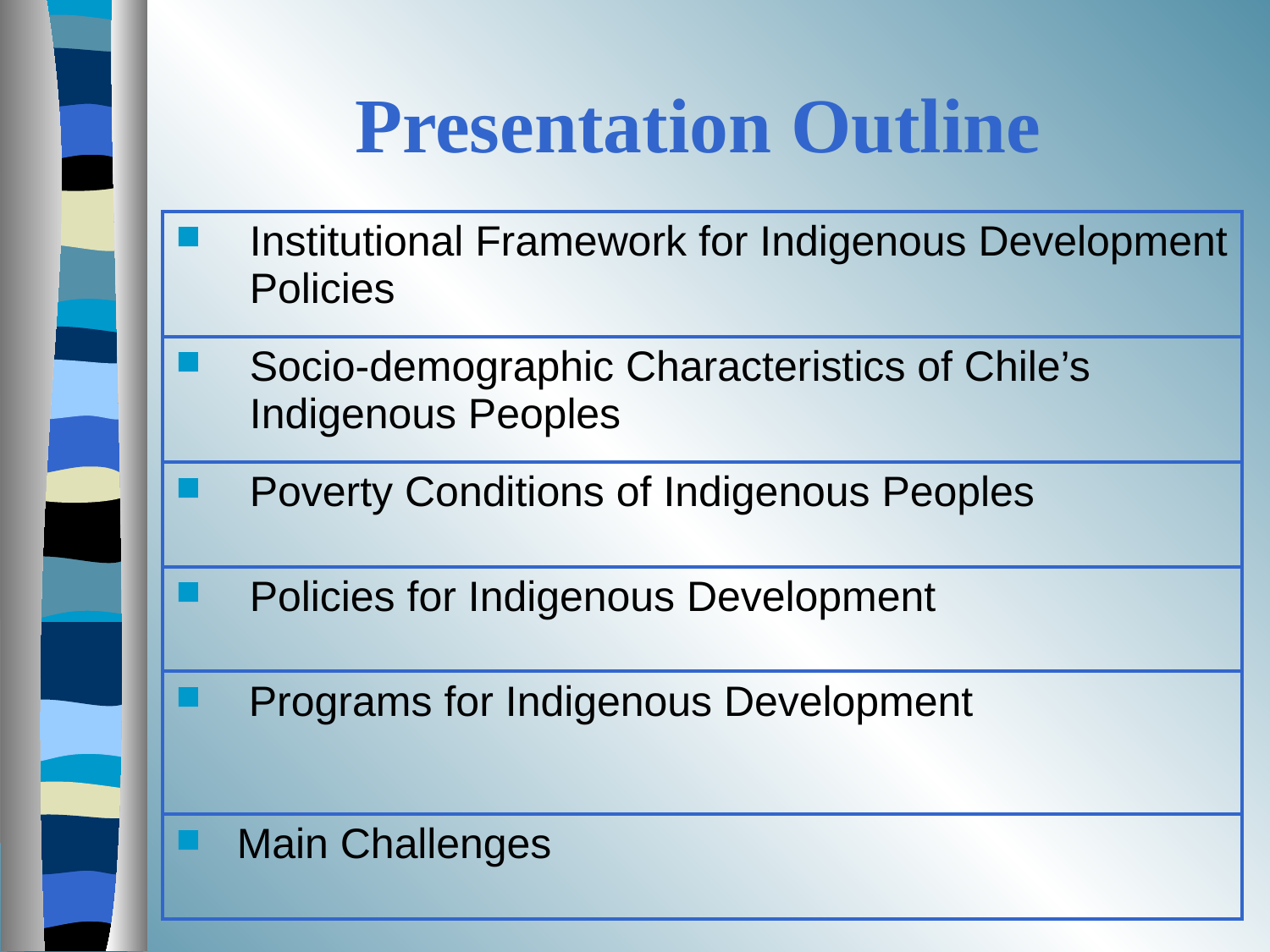

# Presentation Outline
| Institutional Framework for Indigenous Development Policies |
| --- |
| Socio-demographic Characteristics of Chile’s Indigenous Peoples |
| Poverty Conditions of Indigenous Peoples |
| Policies for Indigenous Development |
| Programs for Indigenous Development |
| Main Challenges |